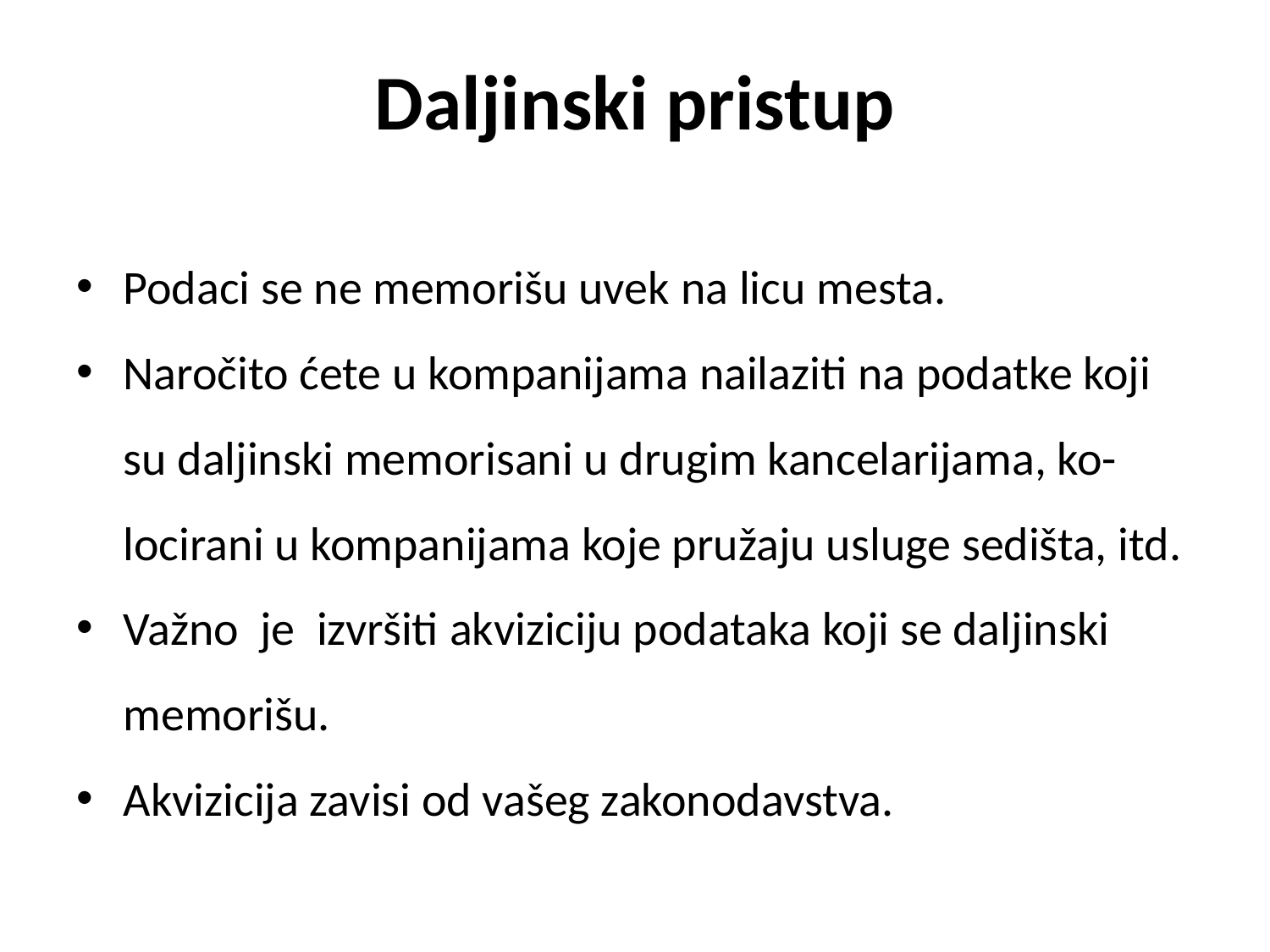

# Daljinski pristup
Podaci se ne memorišu uvek na licu mesta.
Naročito ćete u kompanijama nailaziti na podatke koji su daljinski memorisani u drugim kancelarijama, ko-locirani u kompanijama koje pružaju usluge sedišta, itd.
Važno  je  izvršiti akviziciju podataka koji se daljinski memorišu.
Akvizicija zavisi od vašeg zakonodavstva.